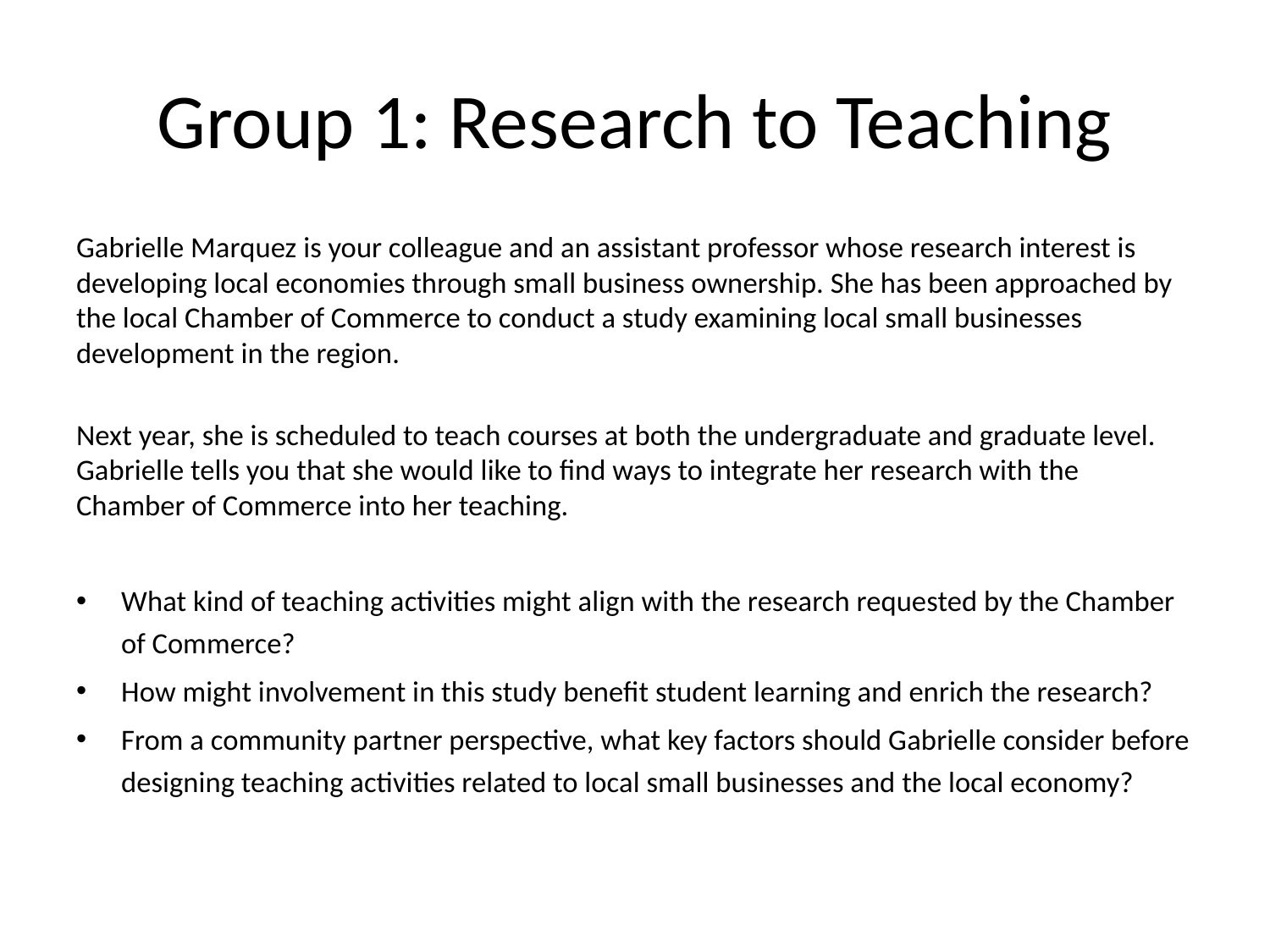

# Group 1: Research to Teaching
Gabrielle Marquez is your colleague and an assistant professor whose research interest is developing local economies through small business ownership. She has been approached by the local Chamber of Commerce to conduct a study examining local small businesses development in the region.

Next year, she is scheduled to teach courses at both the undergraduate and graduate level. Gabrielle tells you that she would like to find ways to integrate her research with the Chamber of Commerce into her teaching.

What kind of teaching activities might align with the research requested by the Chamber of Commerce?
How might involvement in this study benefit student learning and enrich the research?
From a community partner perspective, what key factors should Gabrielle consider before designing teaching activities related to local small businesses and the local economy?